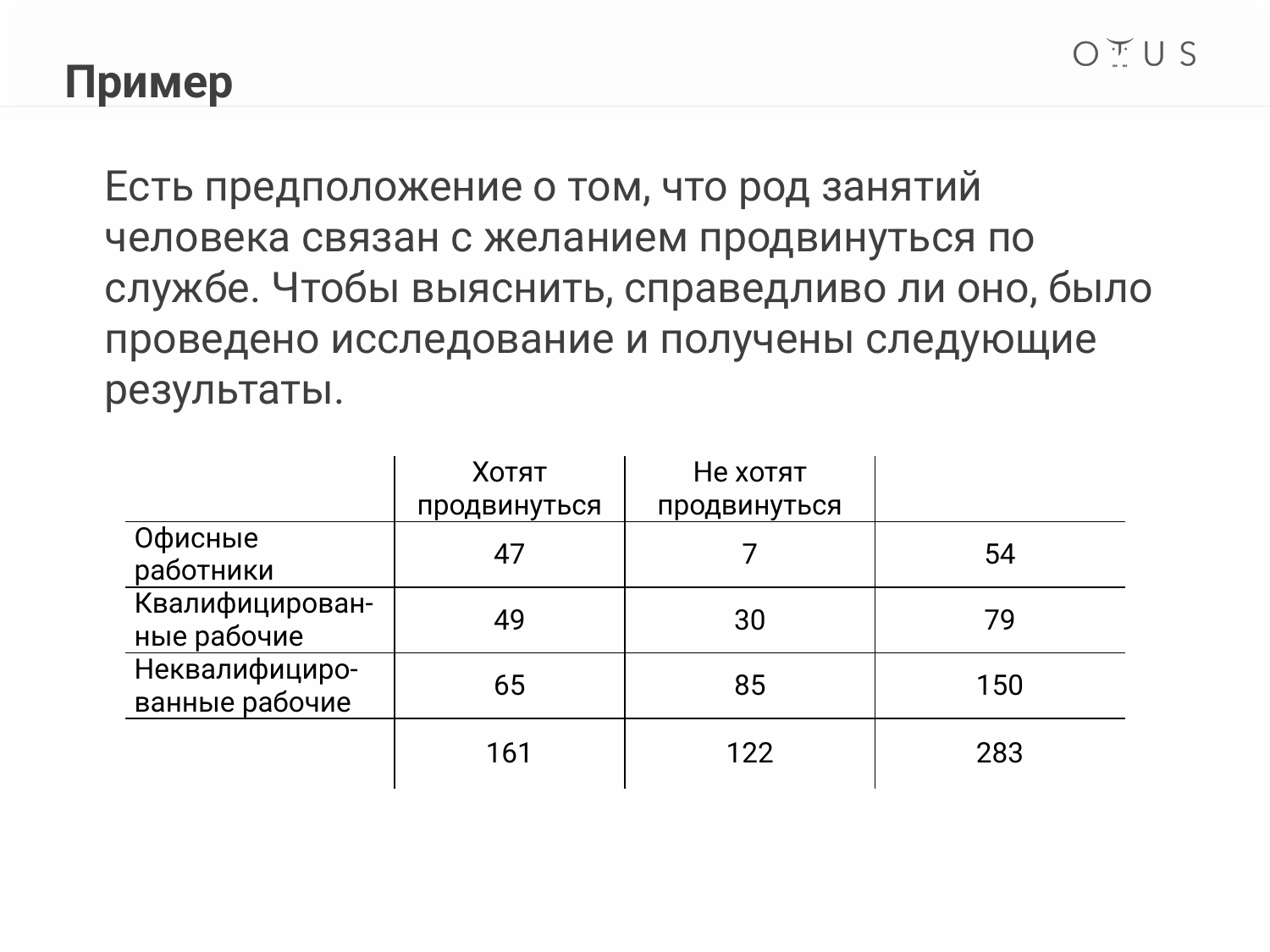

Пример
Есть предположение о том, что род занятий человека связан с желанием продвинуться по службе. Чтобы выяснить, справедливо ли оно, было проведено исследование и получены следующие результаты.

|  | Хотят продвинуться | Не хотят продвинуться |  |
| --- | --- | --- | --- |
| Офисные работники | 47 | 7 | 54 |
| Квалифицирован-ные рабочие | 49 | 30 | 79 |
| Неквалифициро-ванные рабочие | 65 | 85 | 150 |
|  | 161 | 122 | 283 |